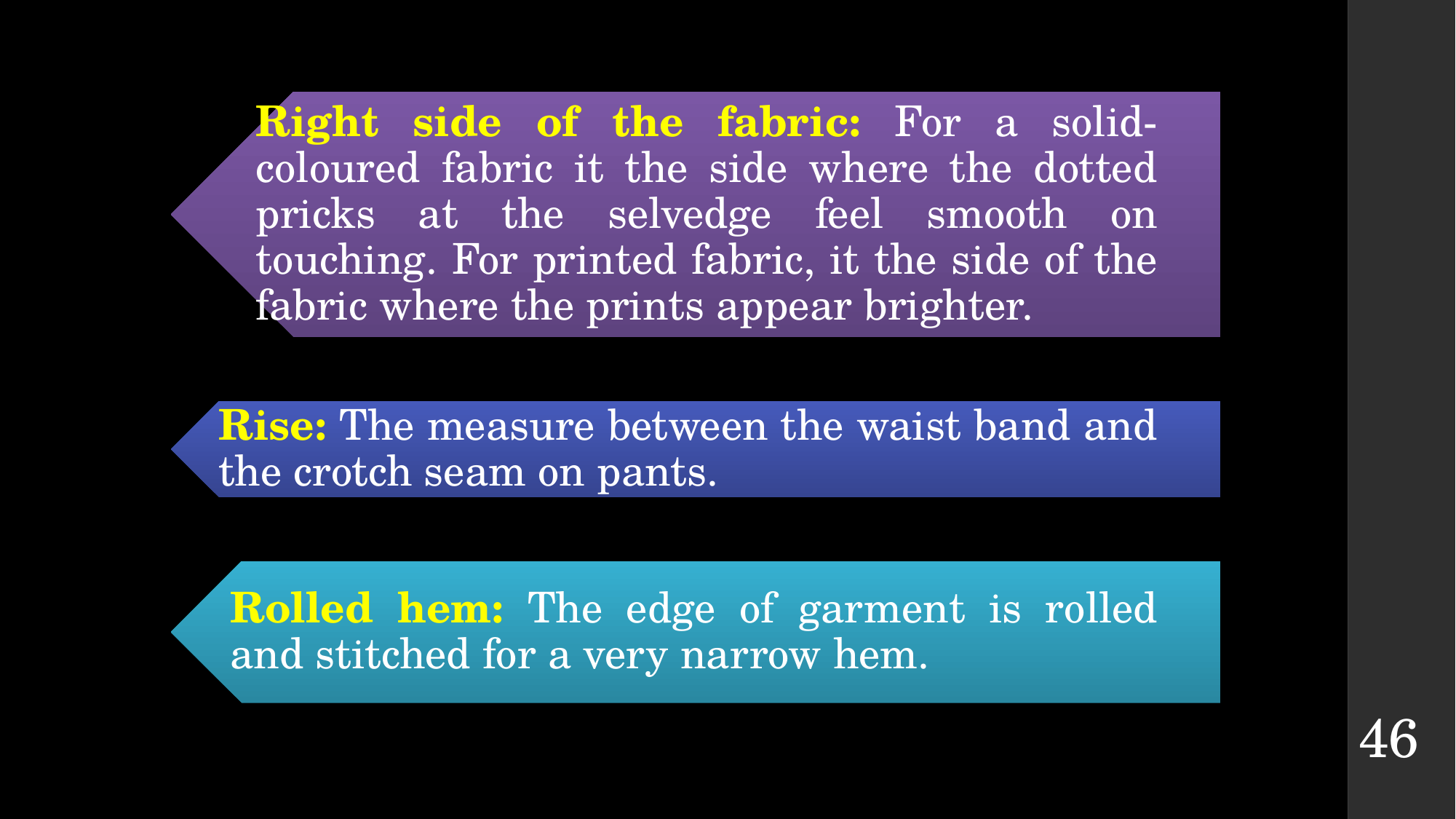

Right side of the fabric: For a solid-coloured fabric it the side where the dotted pricks at the selvedge feel smooth on touching. For printed fabric, it the side of the fabric where the prints appear brighter.
Rise: The measure between the waist band and the crotch seam on pants.
Rolled hem: The edge of garment is rolled and stitched for a very narrow hem.
46